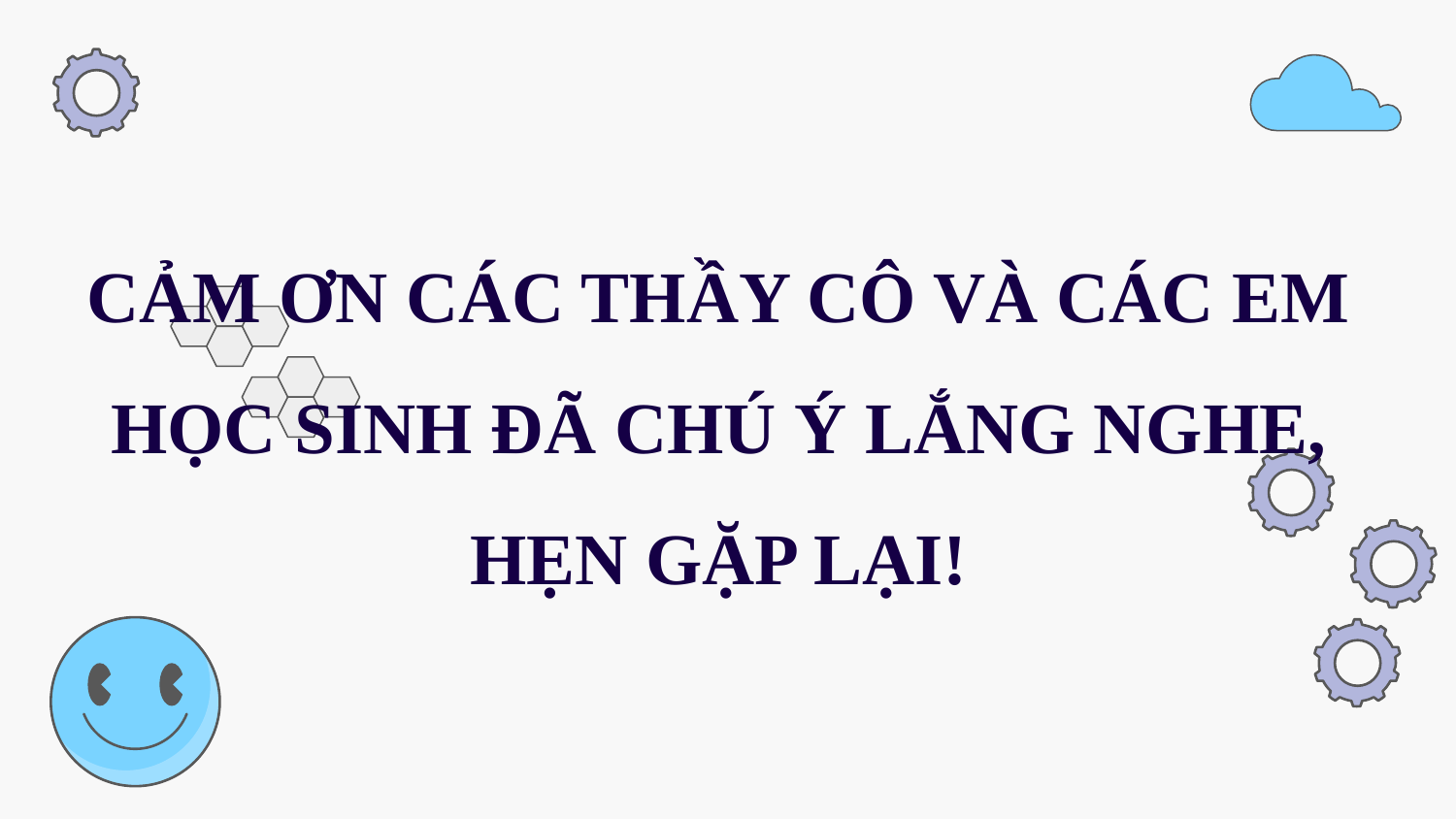

# CẢM ƠN CÁC THẦY CÔ VÀ CÁC EM HỌC SINH ĐÃ CHÚ Ý LẮNG NGHE, HẸN GẶP LẠI!

Please keep this slide for attribution